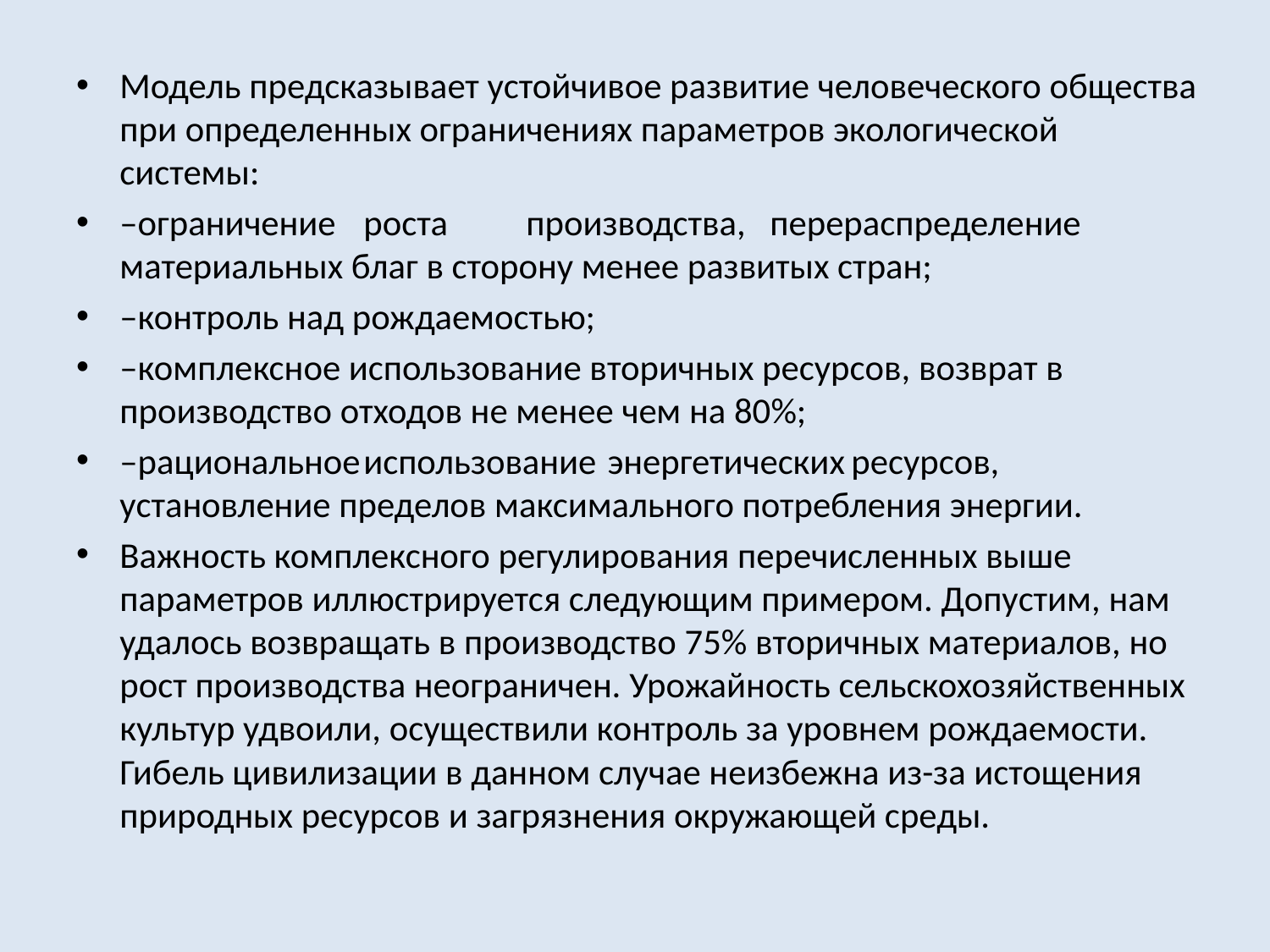

Модель предсказывает устойчивое развитие человеческого общества при определенных ограничениях параметров экологической системы:
–ограничение	роста	производства,	перераспределение материальных благ в сторону менее развитых стран;
–контроль над рождаемостью;
–комплексное использование вторичных ресурсов, возврат в производство отходов не менее чем на 80%;
–рациональное	использование	энергетических	ресурсов, установление пределов максимального потребления энергии.
Важность комплексного регулирования перечисленных выше параметров иллюстрируется следующим примером. Допустим, нам удалось возвращать в производство 75% вторичных материалов, но рост производства неограничен. Урожайность сельскохозяйственных культур удвоили, осуществили контроль за уровнем рождаемости. Гибель цивилизации в данном случае неизбежна из-за истощения природных ресурсов и загрязнения окружающей среды.